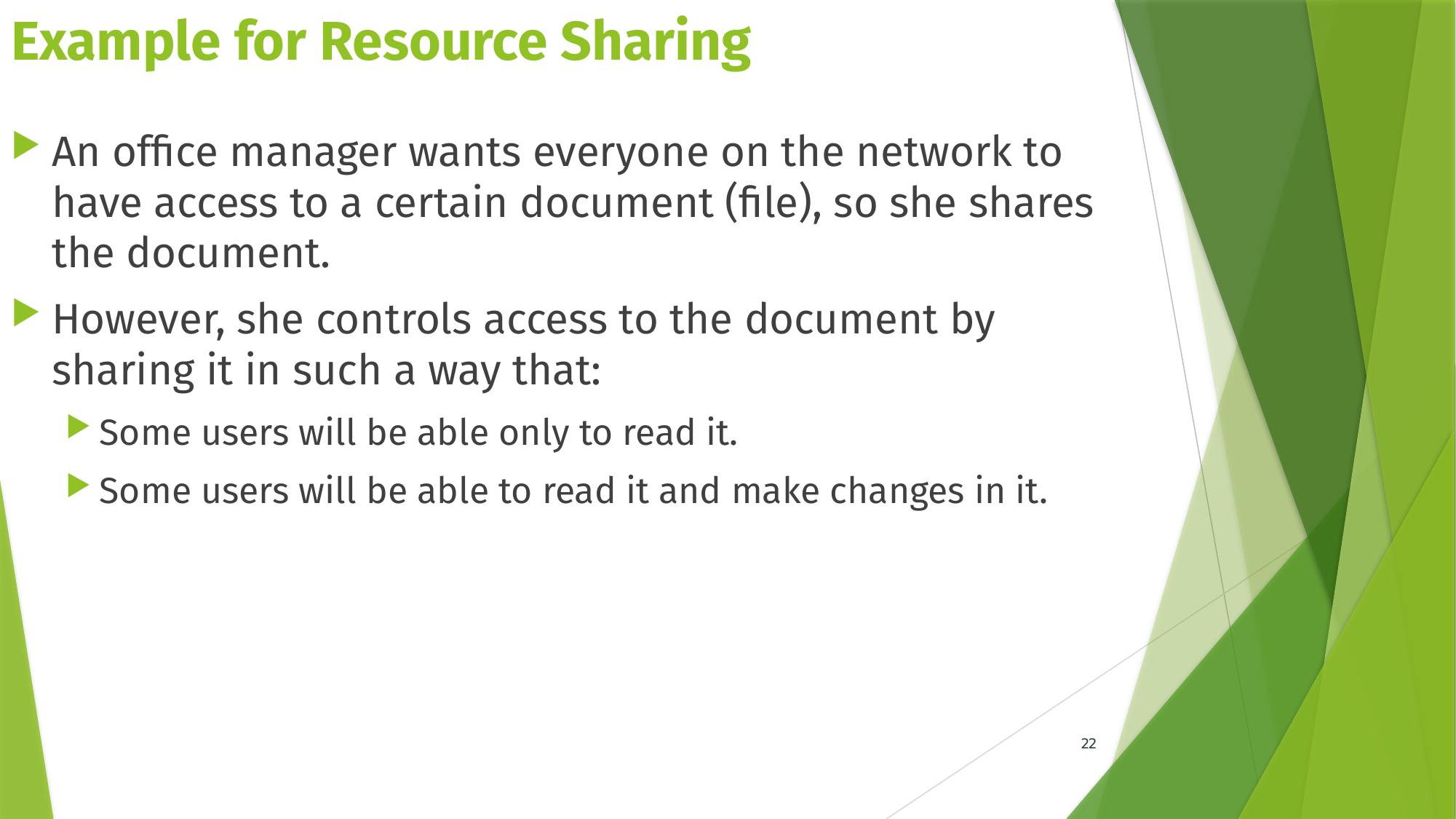

# Example for Resource Sharing
An office manager wants everyone on the network to have access to a certain document (file), so she shares the document.
However, she controls access to the document by sharing it in such a way that:
Some users will be able only to read it.
Some users will be able to read it and make changes in it.

22